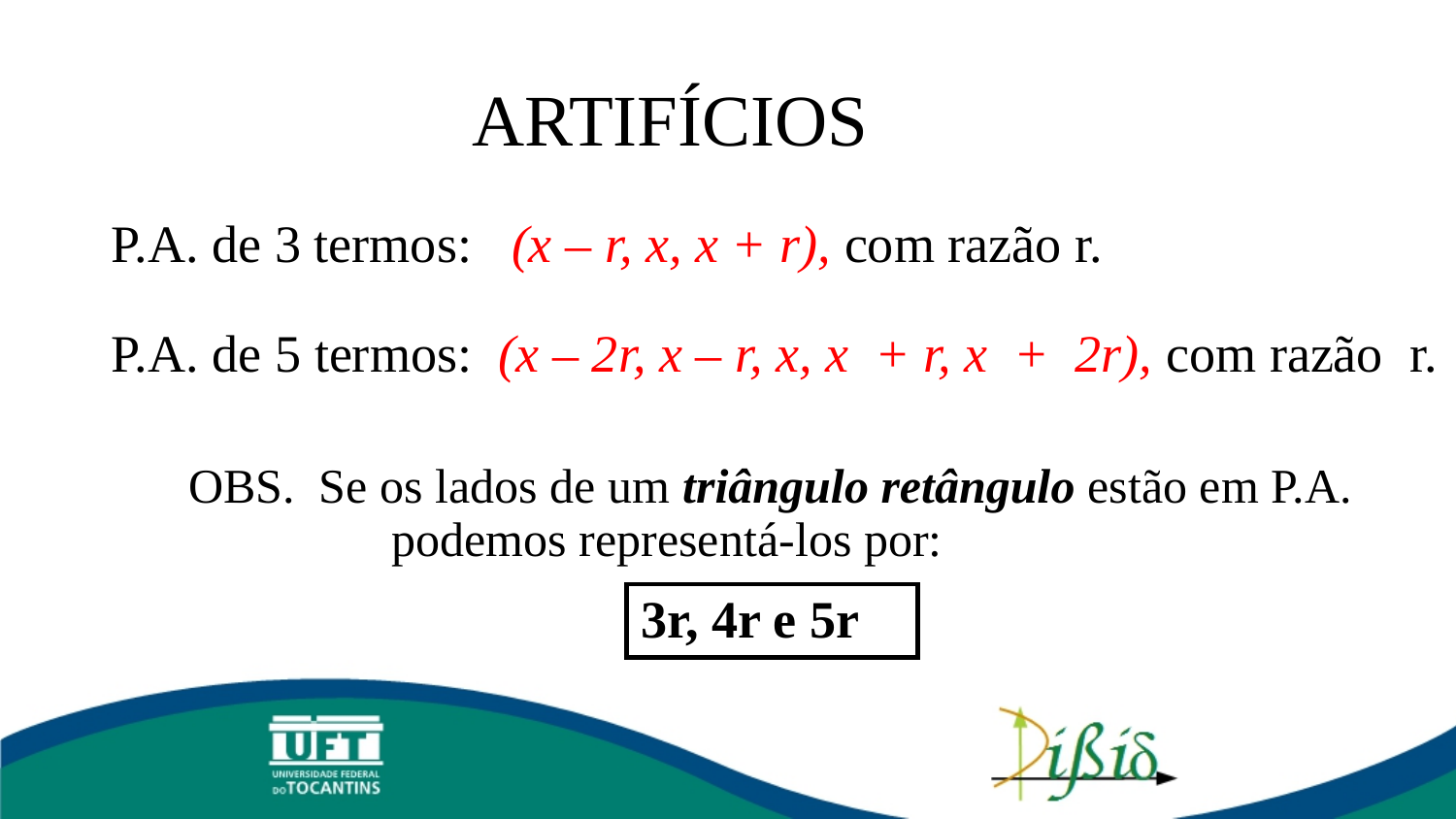

ARTIFÍCIOS

P.A. de 3 termos:   (x – r, x, x + r), com razão r.
P.A. de 5 termos:  (x – 2r, x – r, x, x  + r, x  +  2r), com razão  r.
               OBS.  Se os lados de um triângulo retângulo estão em P.A. podemos representá-los por:
3r, 4r e 5r